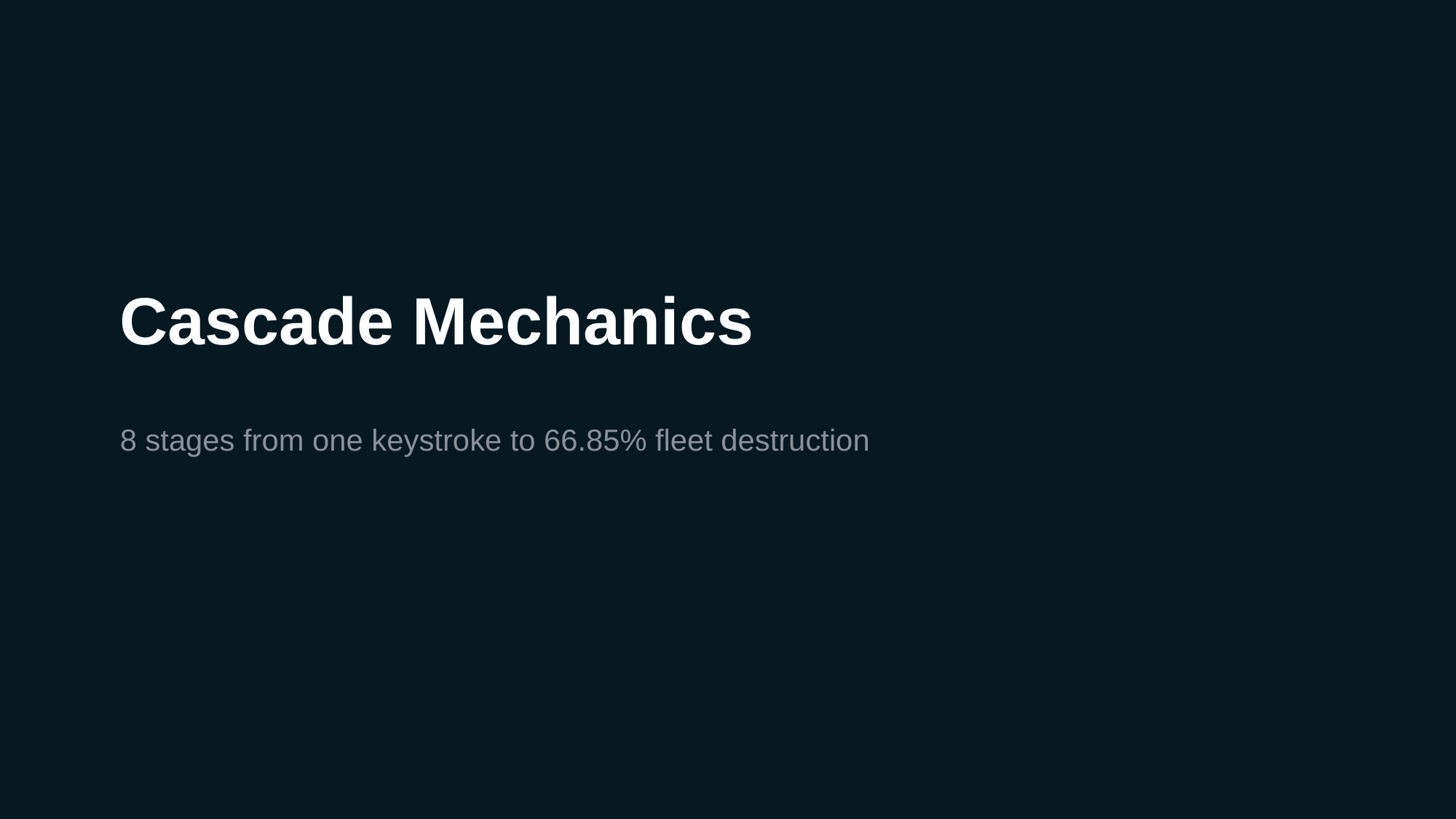

Cascade Mechanics
8 stages from one keystroke to 66.85% fleet destruction